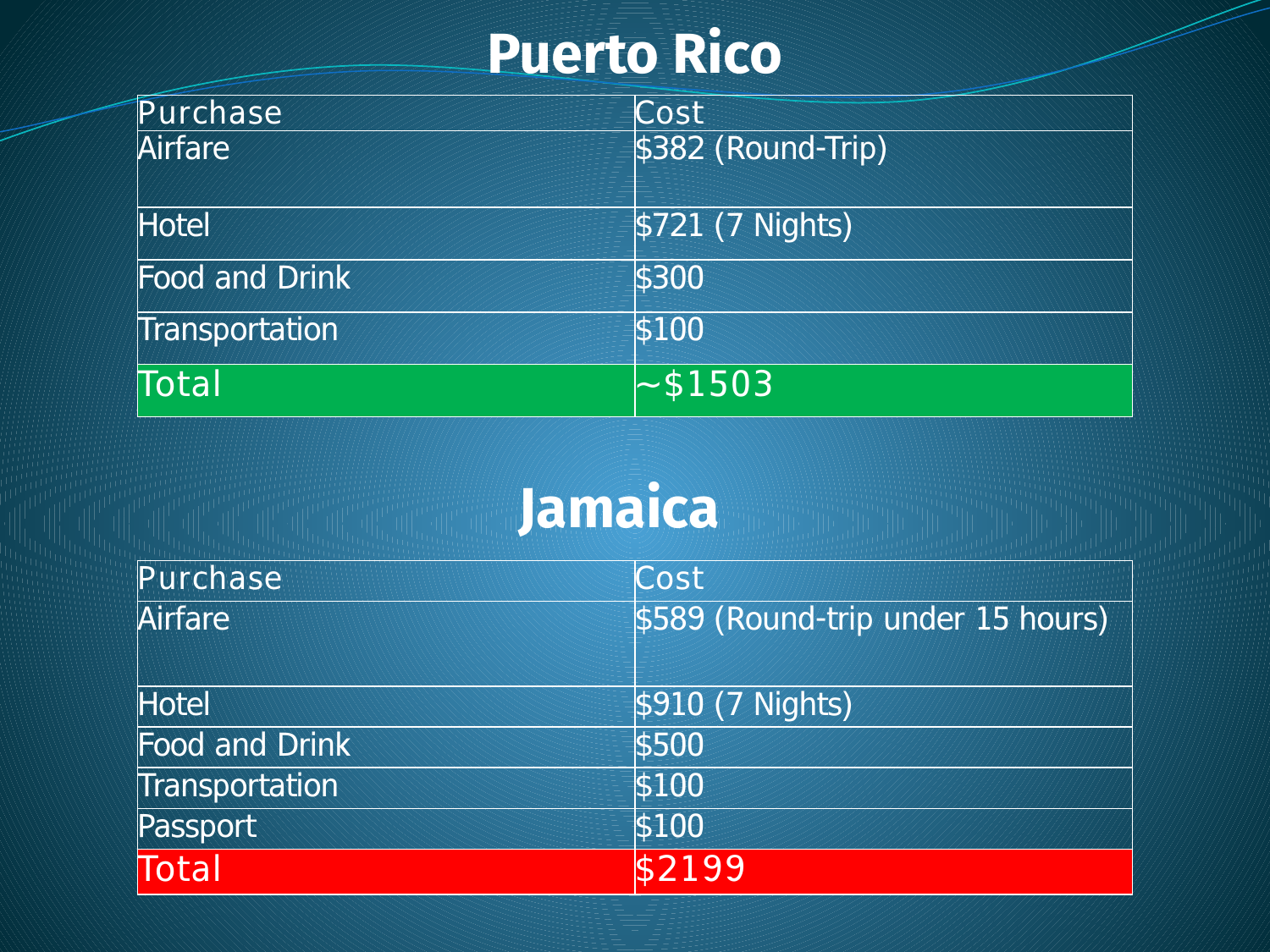

Puerto Rico
| Purchase | Cost |
| --- | --- |
| Airfare | $382 (Round-Trip) |
| Hotel | $721 (7 Nights) |
| Food and Drink | $300 |
| Transportation | $100 |
| Total | ~$1503 |
Jamaica
| Purchase | Cost |
| --- | --- |
| Airfare | $589 (Round-trip under 15 hours) |
| Hotel | $910 (7 Nights) |
| Food and Drink | $500 |
| Transportation | $100 |
| Passport | $100 |
| Total | $2199 |